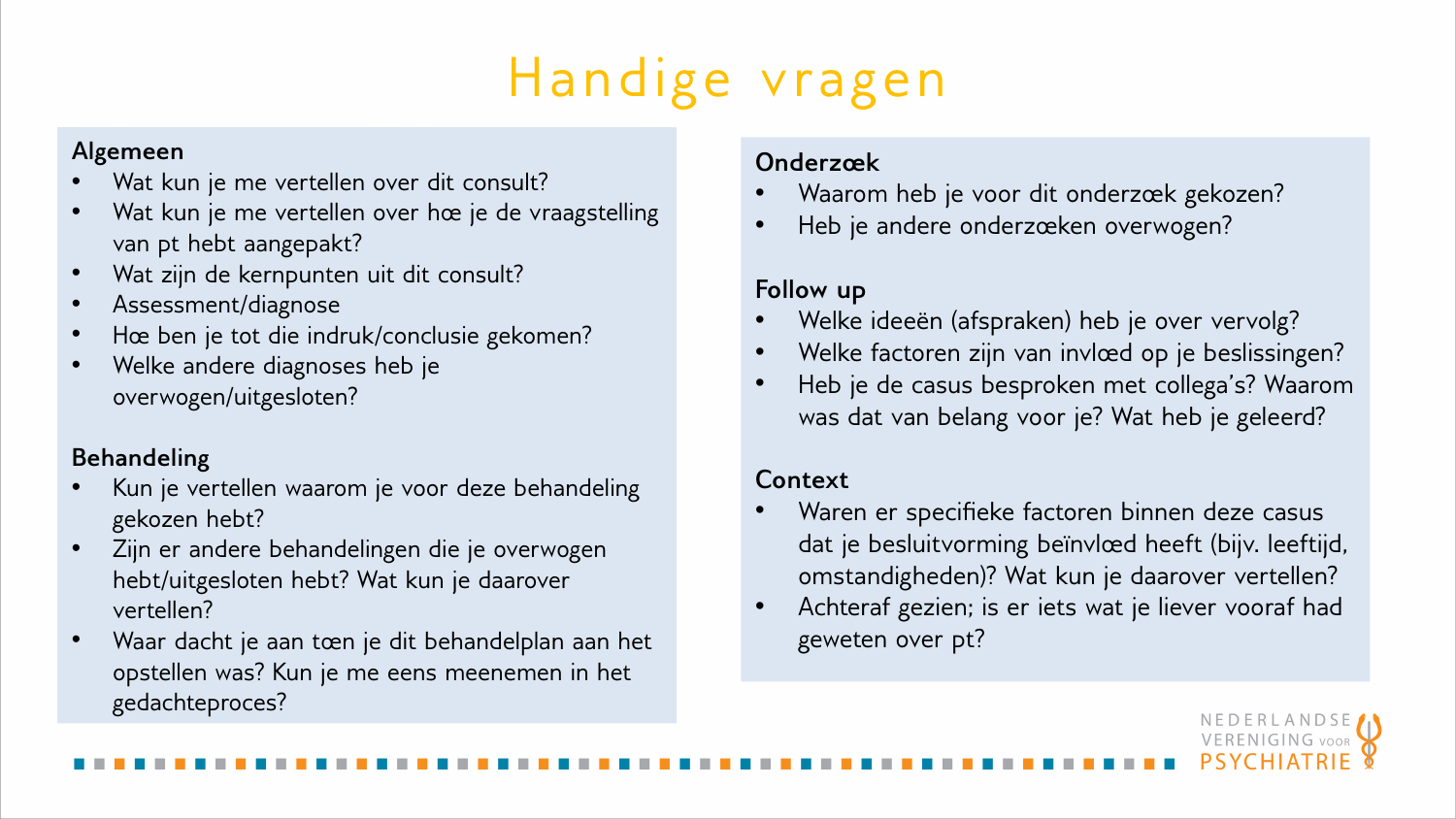

Handige vragen
Algemeen
Wat kun je me vertellen over dit consult?
Wat kun je me vertellen over hoe je de vraagstelling van pt hebt aangepakt?
Wat zijn de kernpunten uit dit consult?
Assessment/diagnose
Hoe ben je tot die indruk/conclusie gekomen?
Welke andere diagnoses heb je overwogen/uitgesloten?

Behandeling
Kun je vertellen waarom je voor deze behandeling gekozen hebt?
Zijn er andere behandelingen die je overwogen hebt/uitgesloten hebt? Wat kun je daarover vertellen?
Waar dacht je aan toen je dit behandelplan aan het opstellen was? Kun je me eens meenemen in het gedachteproces?

Onderzoek
Waarom heb je voor dit onderzoek gekozen?
Heb je andere onderzoeken overwogen?

Follow up
Welke ideeën (afspraken) heb je over vervolg?
Welke factoren zijn van invloed op je beslissingen?
Heb je de casus besproken met collega’s? Waarom was dat van belang voor je? Wat heb je geleerd?

Context
Waren er specifieke factoren binnen deze casus dat je besluitvorming beïnvloed heeft (bijv. leeftijd, omstandigheden)? Wat kun je daarover vertellen?
Achteraf gezien; is er iets wat je liever vooraf had geweten over pt?